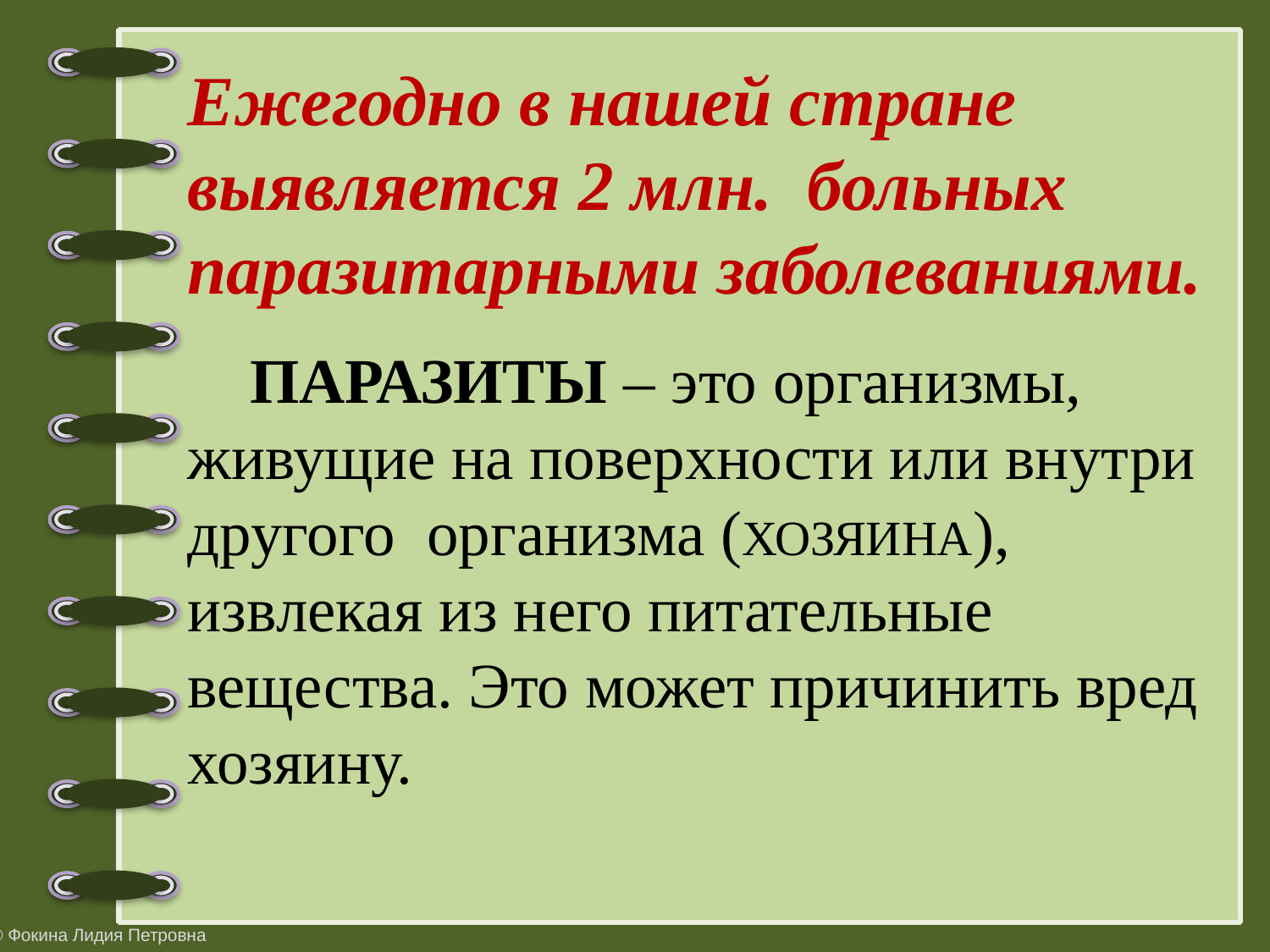

Ежегодно в нашей стране выявляется 2 млн.  больных паразитарными заболеваниями.
ПАРАЗИТЫ – это организмы, живущие на поверхности или внутри другого  организма (ХОЗЯИНА), извлекая из него питательные вещества. Это может причинить вред хозяину.